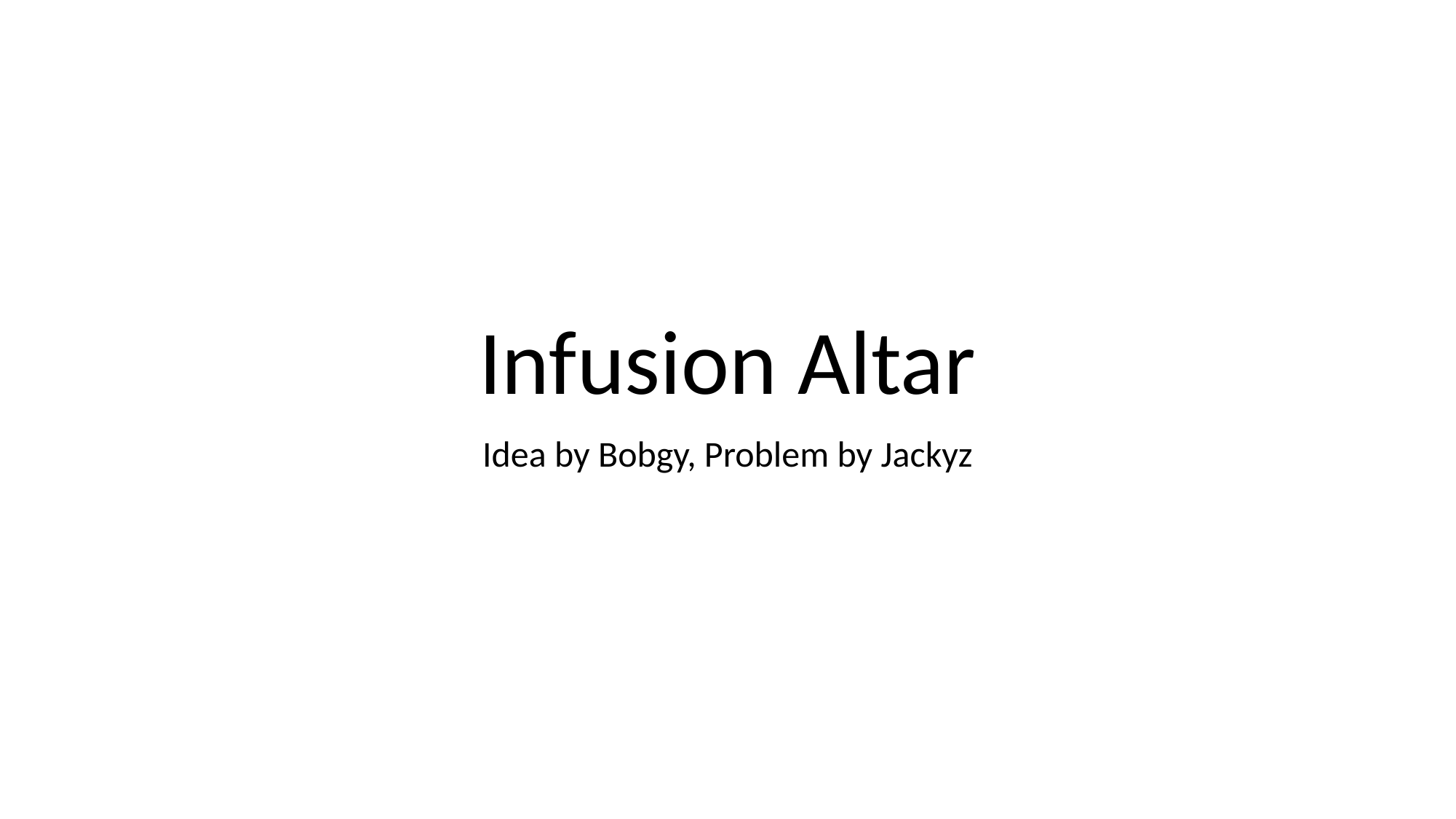

# Infusion Altar
Idea by Bobgy, Problem by Jackyz